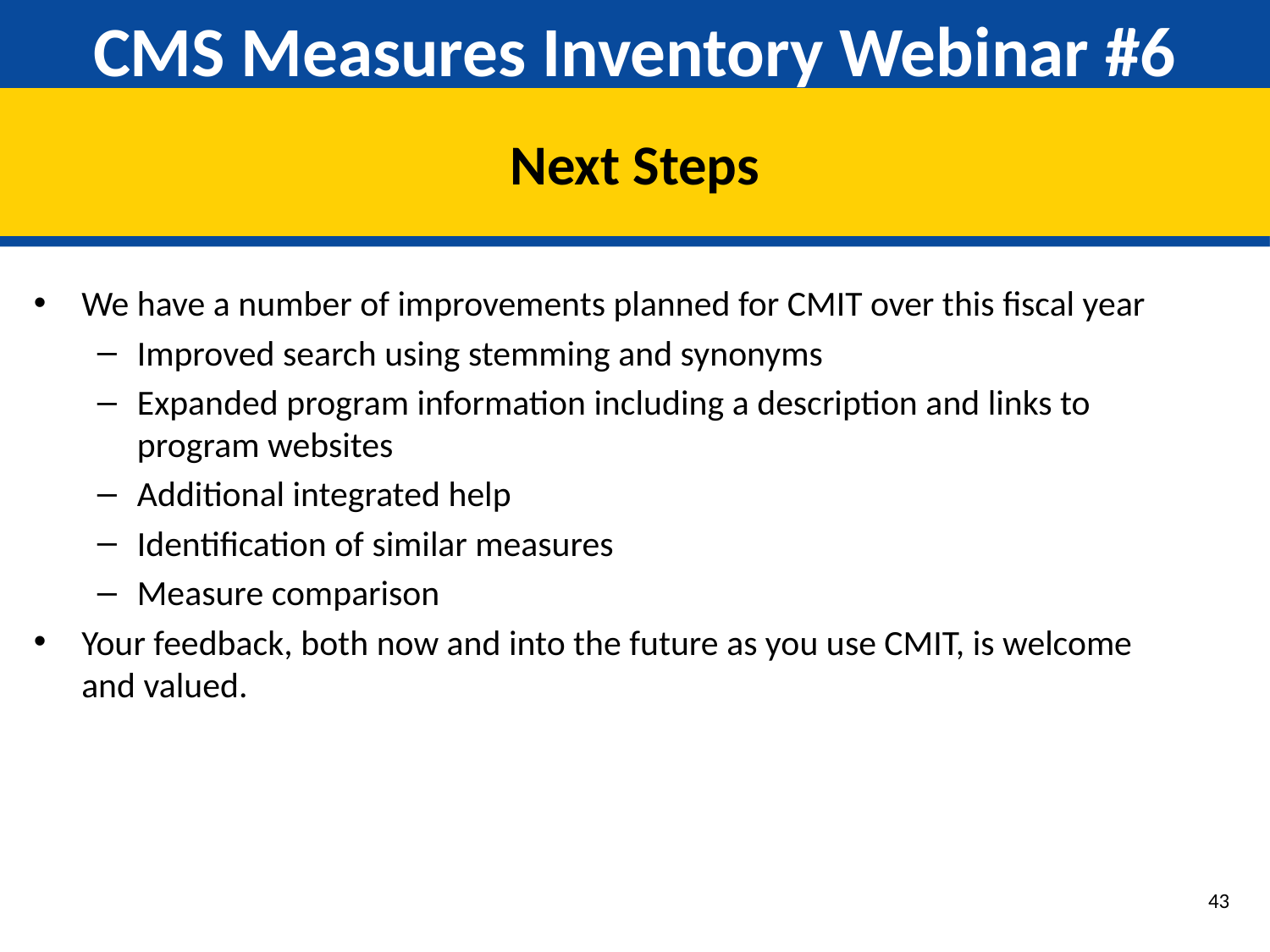

# CMS Measures Inventory Webinar #6
Next Steps
We have a number of improvements planned for CMIT over this fiscal year
Improved search using stemming and synonyms
Expanded program information including a description and links to program websites
Additional integrated help
Identification of similar measures
Measure comparison
Your feedback, both now and into the future as you use CMIT, is welcome and valued.